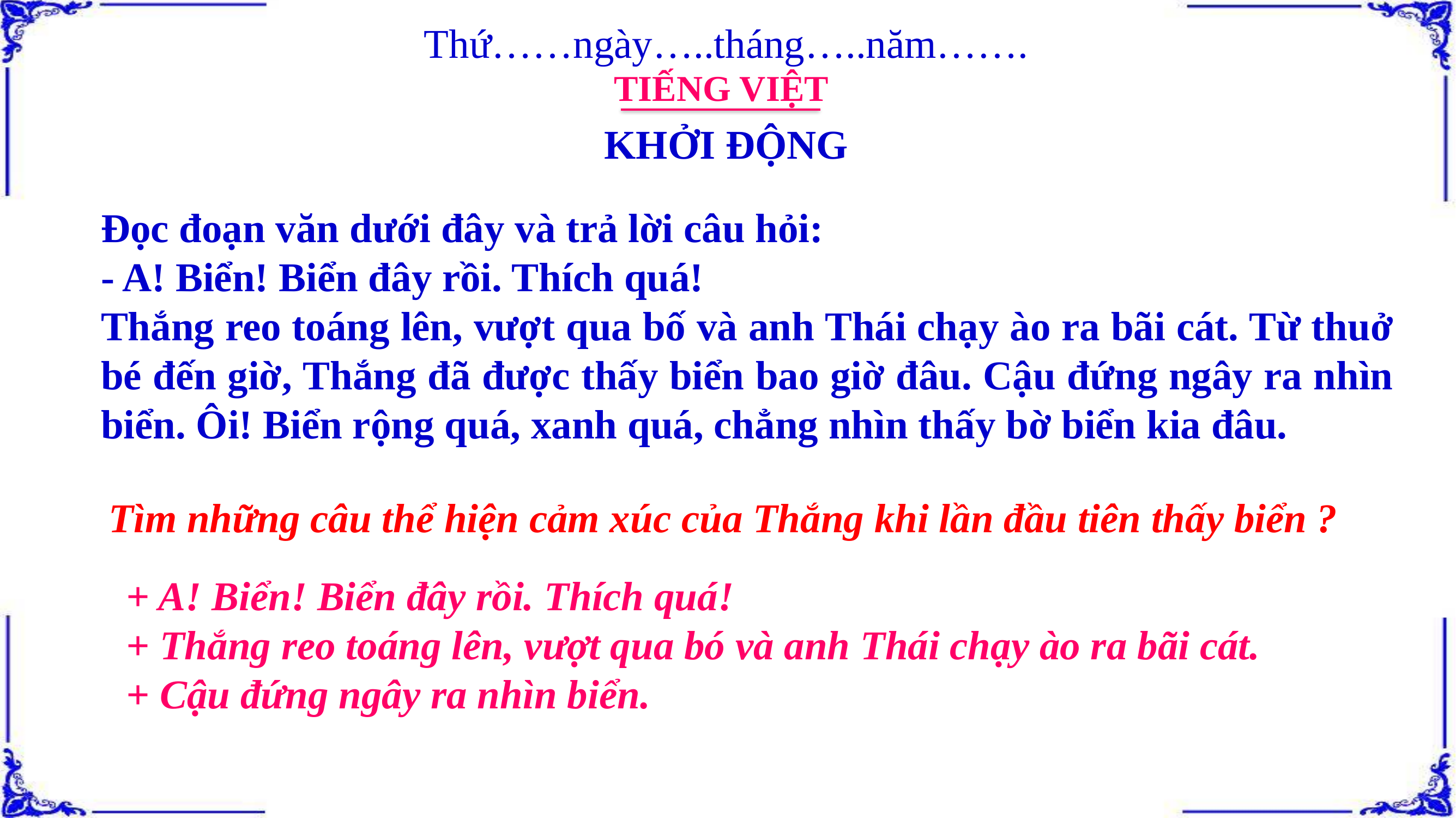

Thứ……ngày…..tháng…..năm…….
TIẾNG VIỆT
KHỞI ĐỘNG
Đọc đoạn văn dưới đây và trả lời câu hỏi:
- A! Biển! Biển đây rồi. Thích quá!
Thắng reo toáng lên, vượt qua bố và anh Thái chạy ào ra bãi cát. Từ thuở bé đến giờ, Thắng đã được thấy biển bao giờ đâu. Cậu đứng ngây ra nhìn biển. Ôi! Biển rộng quá, xanh quá, chẳng nhìn thấy bờ biển kia đâu.
Tìm những câu thể hiện cảm xúc của Thắng khi lần đầu tiên thấy biển ?
+ A! Biển! Biển đây rồi. Thích quá!
+ Thắng reo toáng lên, vượt qua bó và anh Thái chạy ào ra bãi cát.
+ Cậu đứng ngây ra nhìn biển.